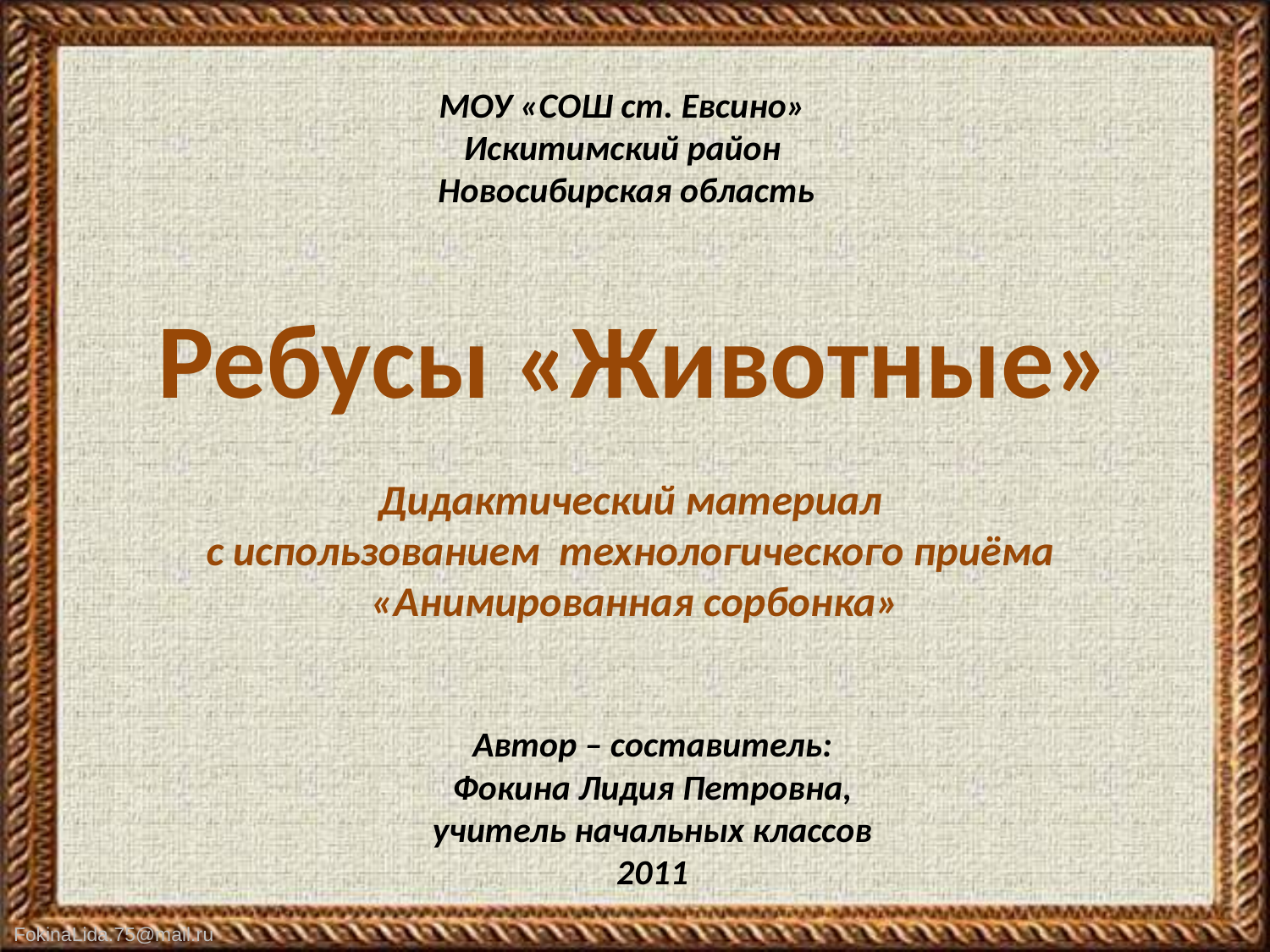

МОУ «СОШ ст. Евсино»
Искитимский район
 Новосибирская область
Ребусы «Животные»
Дидактический материал
с использованием  технологического приёма
«Анимированная сорбонка»
Автор – составитель:
Фокина Лидия Петровна,
учитель начальных классов
2011